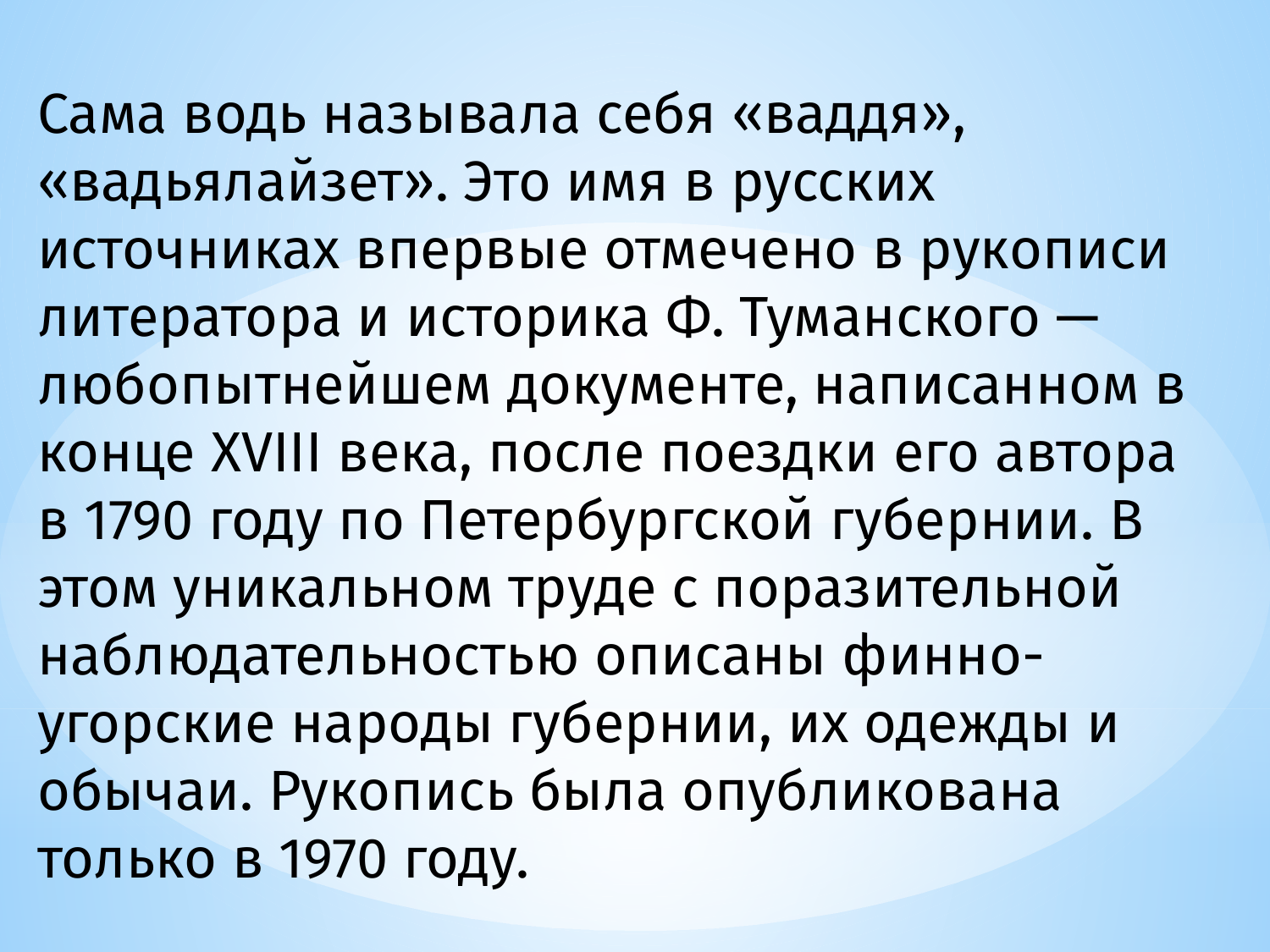

Сама водь называла себя «ваддя», «вадьялайзет». Это имя в русских источниках впервые отмечено в рукописи литератора и историка Ф. Туманского — любопытнейшем документе, написанном в конце XVIII века, после поездки его автора в 1790 году по Петербургской губернии. В этом уникальном труде с поразительной наблюдательностью описаны финно-угорские народы губернии, их одежды и обычаи. Рукопись была опубликована только в 1970 году.